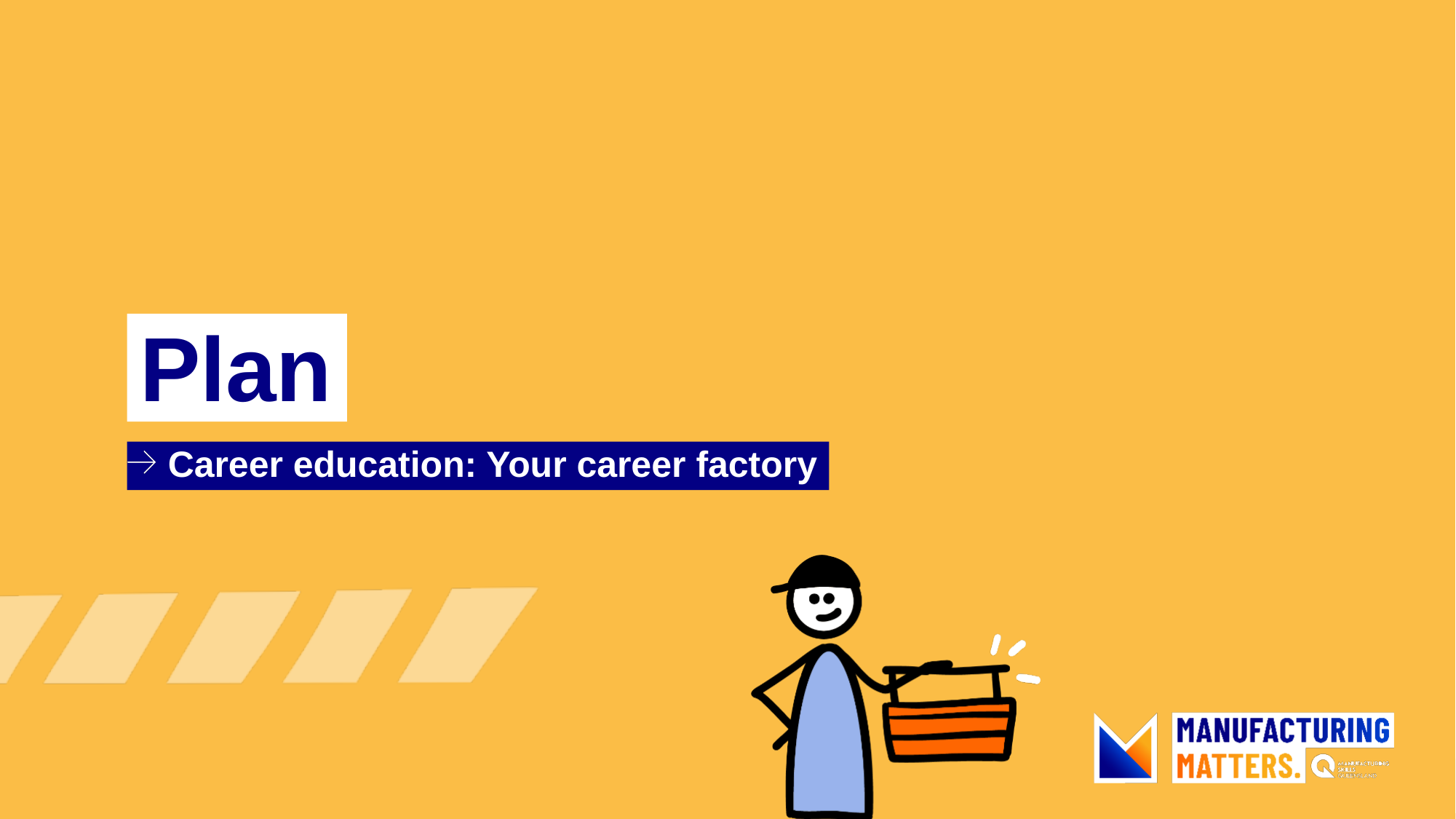

# Plan
Career education: Your career factory